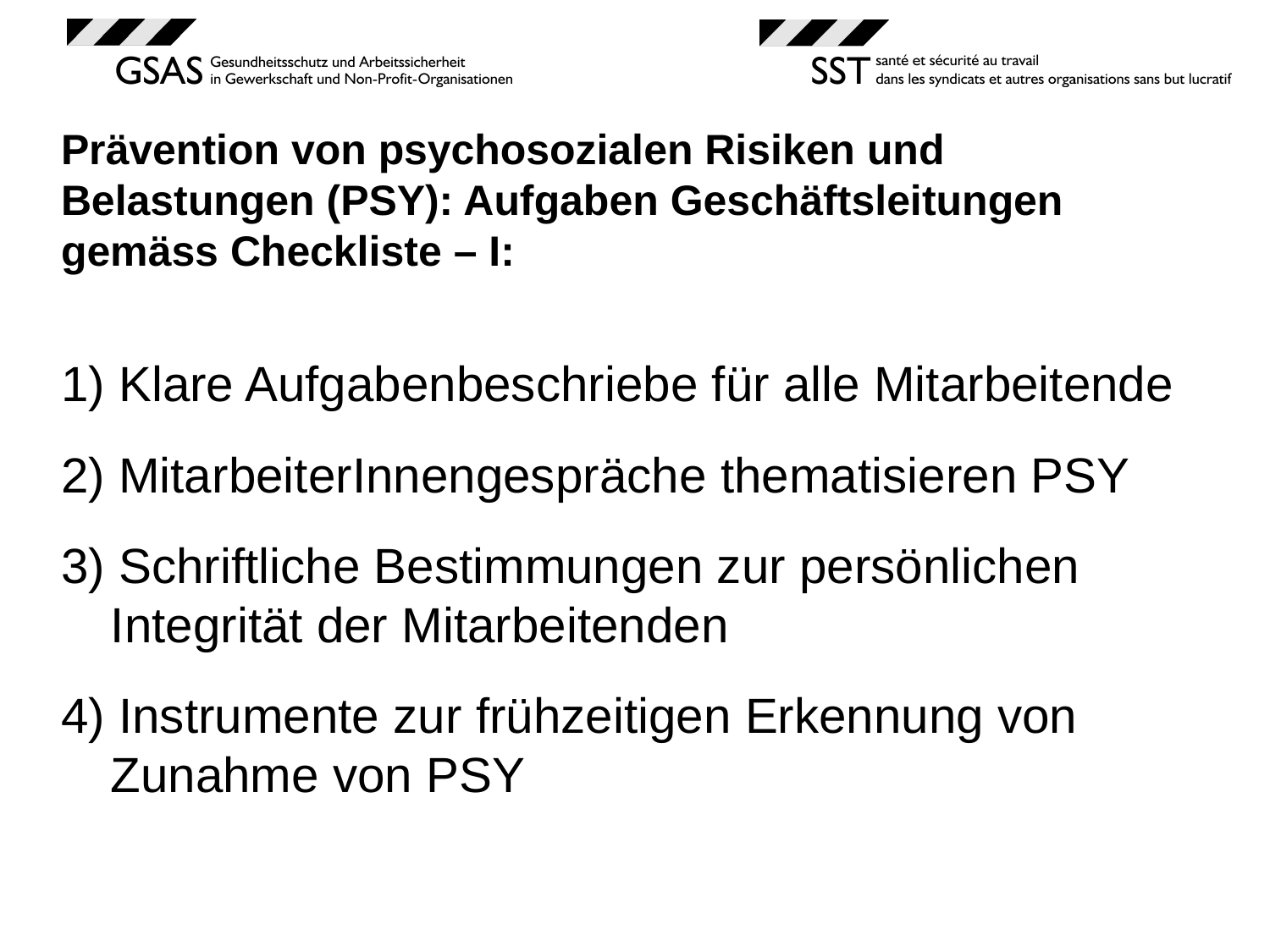

# Prävention von psychosozialen Risiken und Belastungen (PSY): Aufgaben Geschäftsleitungen gemäss Checkliste – I:
1) Klare Aufgabenbeschriebe für alle Mitarbeitende
2) MitarbeiterInnengespräche thematisieren PSY
3) Schriftliche Bestimmungen zur persönlichen Integrität der Mitarbeitenden
4) Instrumente zur frühzeitigen Erkennung von Zunahme von PSY